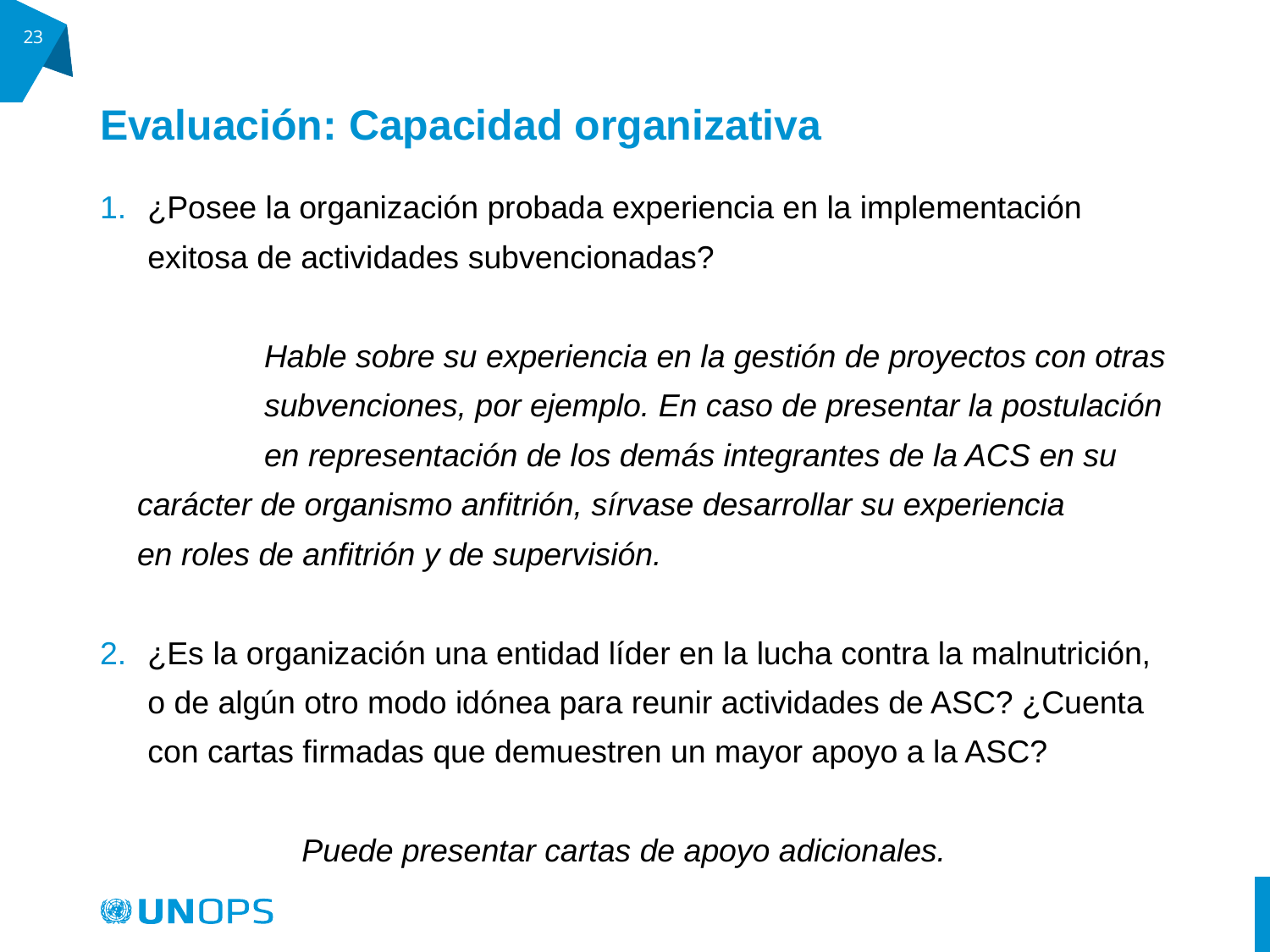

23
# Evaluación: Capacidad organizativa
¿Posee la organización probada experiencia en la implementación exitosa de actividades subvencionadas?

	Hable sobre su experiencia en la gestión de proyectos con otras 	subvenciones, por ejemplo. En caso de presentar la postulación 	en representación de los demás integrantes de la ACS en su 	carácter de organismo anfitrión, sírvase desarrollar su experiencia 	en roles de anfitrión y de supervisión.

¿Es la organización una entidad líder en la lucha contra la malnutrición, o de algún otro modo idónea para reunir actividades de ASC? ¿Cuenta con cartas firmadas que demuestren un mayor apoyo a la ASC?

	Puede presentar cartas de apoyo adicionales.